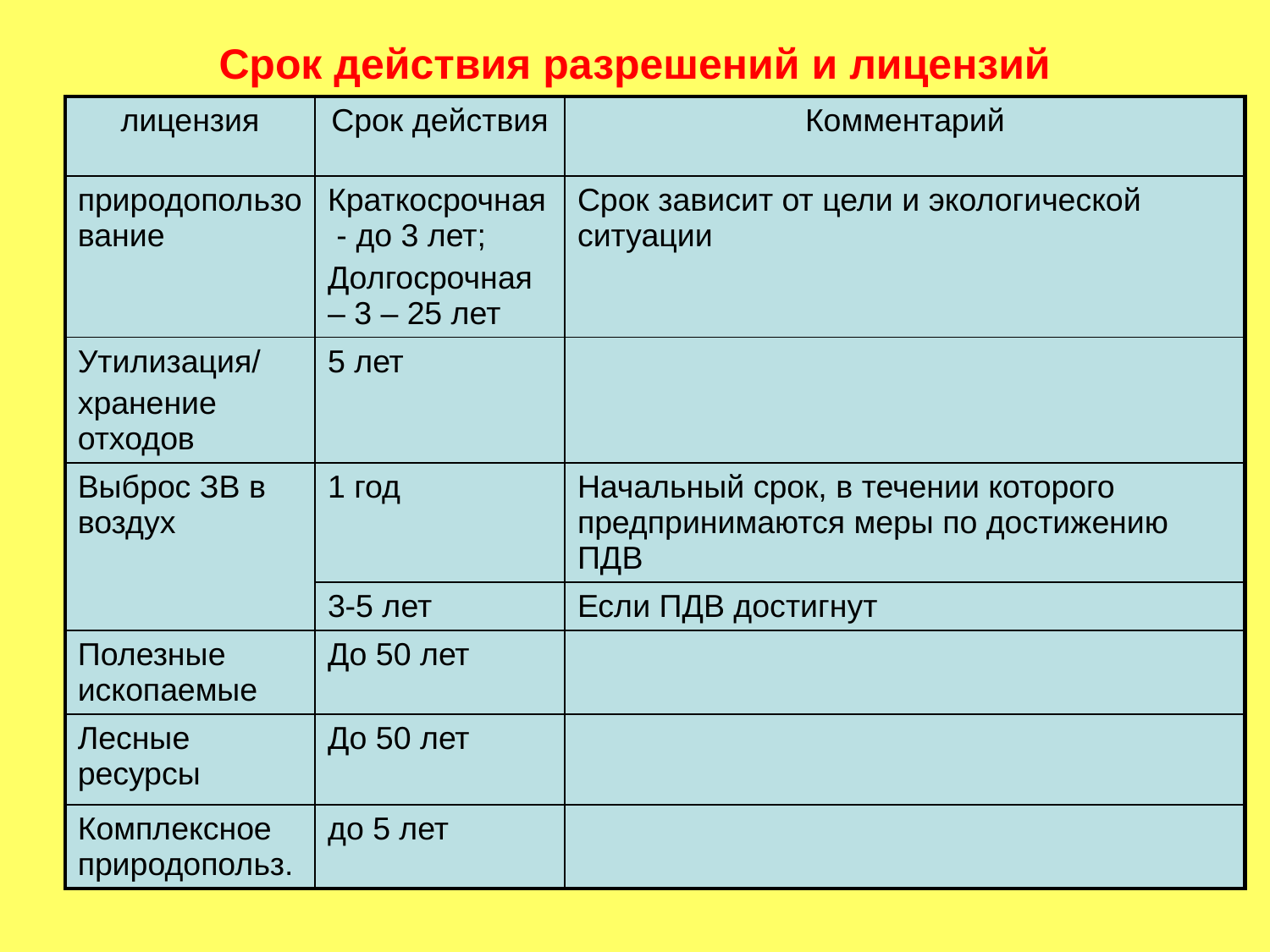

# Срок действия разрешений и лицензий
| лицензия | Срок действия | Комментарий |
| --- | --- | --- |
| природопользование | Краткосрочная - до 3 лет; Долгосрочная – 3 – 25 лет | Срок зависит от цели и экологической ситуации |
| Утилизация/ хранение отходов | 5 лет |  |
| Выброс ЗВ в воздух | 1 год | Начальный срок, в течении которого предпринимаются меры по достижению ПДВ |
|  | 3-5 лет | Если ПДВ достигнут |
| Полезные ископаемые | До 50 лет |  |
| Лесные ресурсы | До 50 лет |  |
| Комплексное природопольз. | до 5 лет |  |